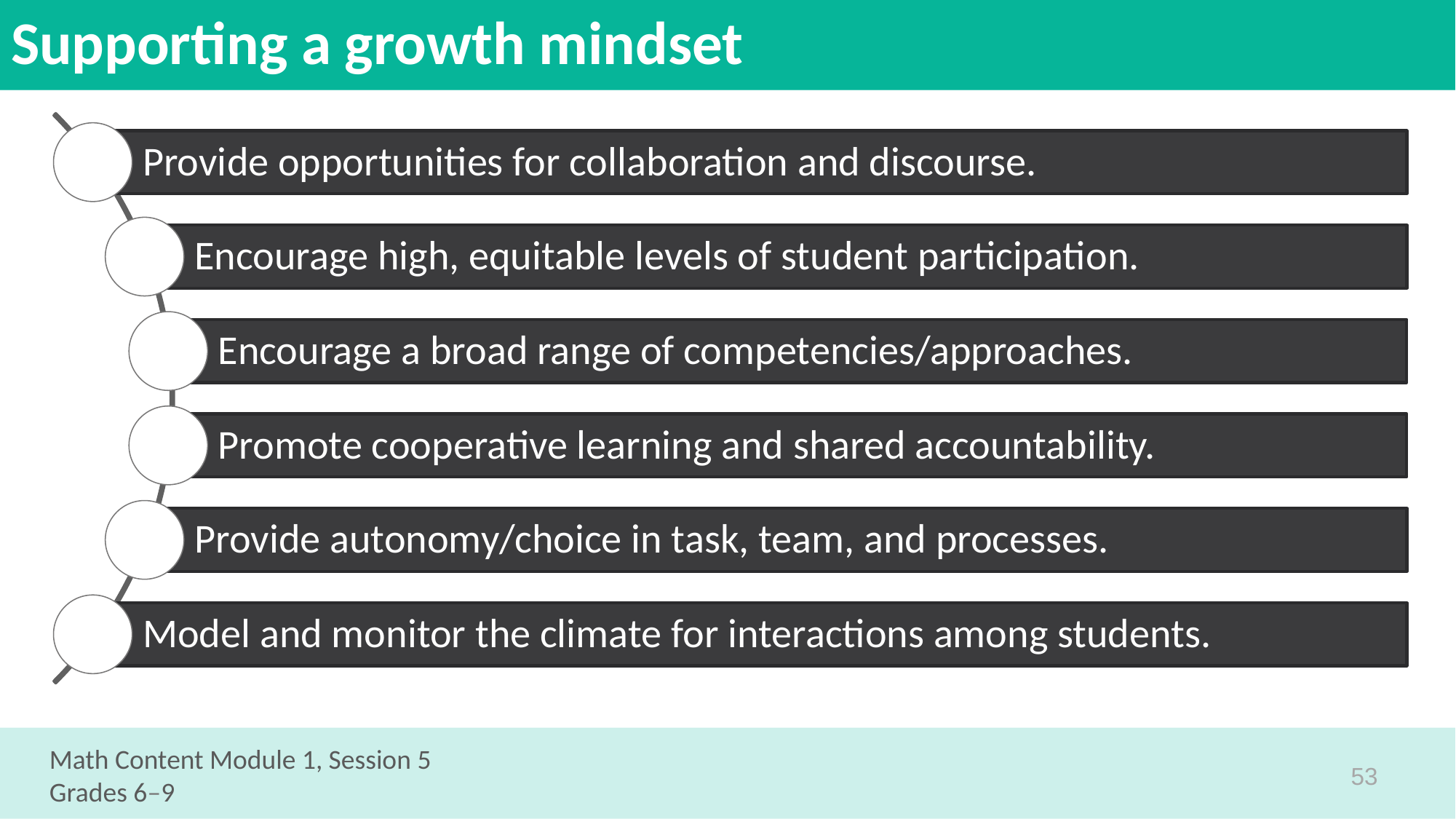

# Supporting a growth mindset
Provide opportunities for collaboration and discourse.
Encourage high, equitable levels of student participation.
Encourage a broad range of competencies/approaches.
Promote cooperative learning and shared accountability.
Provide autonomy/choice in task, team, and processes.
Model and monitor the climate for interactions among students.
Math Content Module 1, Session 5
Grades 6–9
53